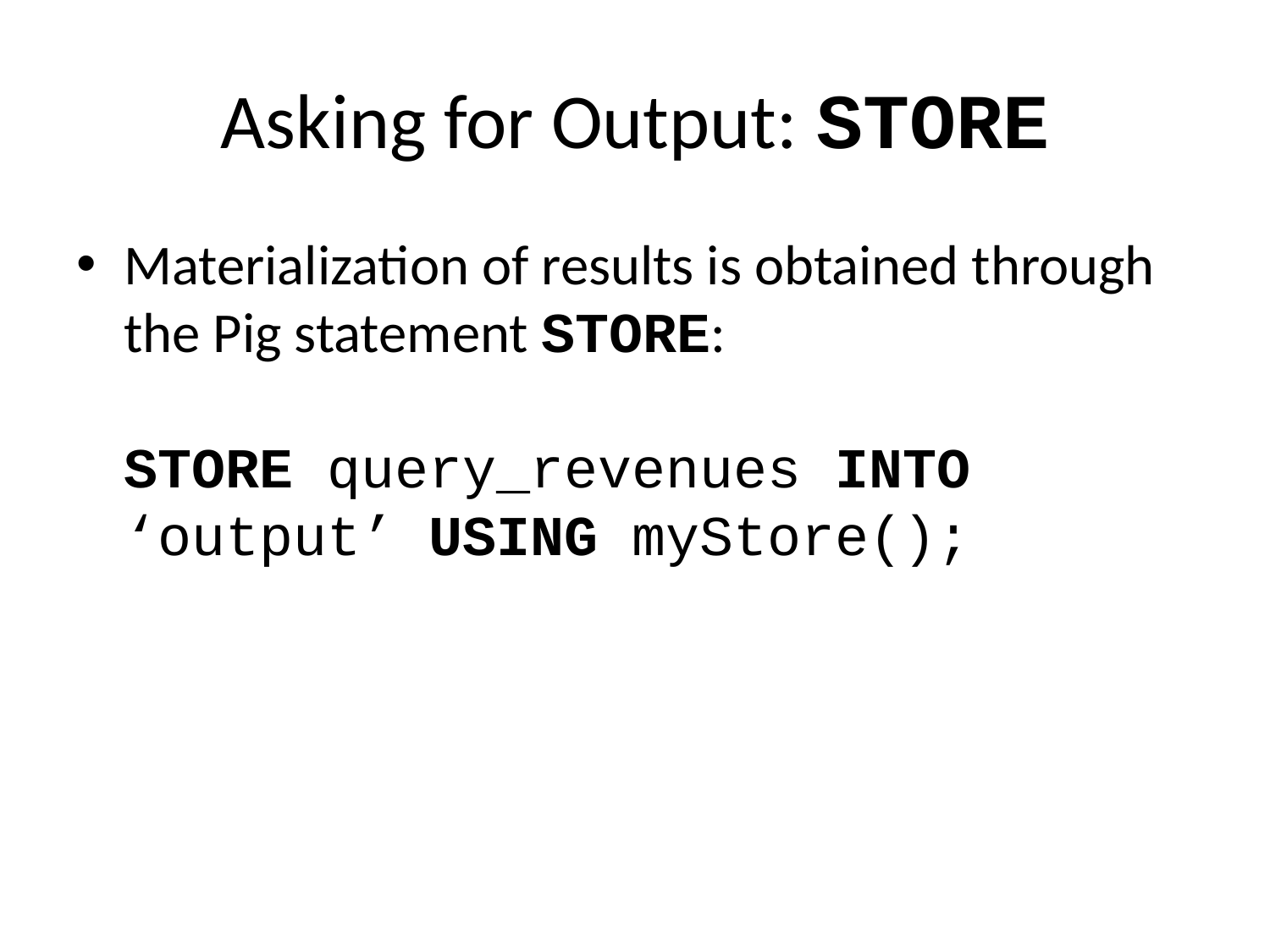

# Asking for Output: STORE
Materialization of results is obtained through the Pig statement STORE:
STORE query_revenues INTO ‘output’ USING myStore();